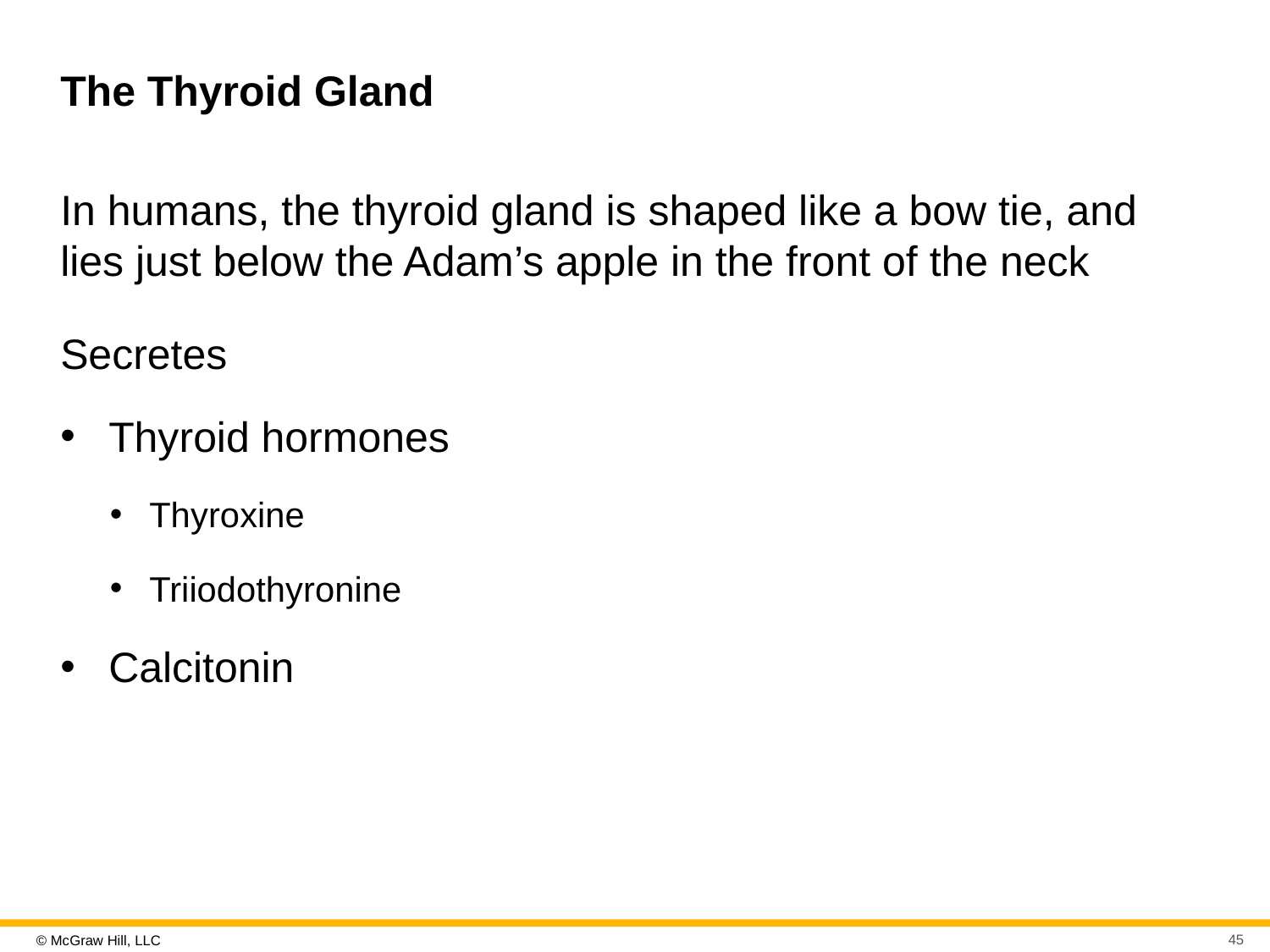

# The Thyroid Gland
In humans, the thyroid gland is shaped like a bow tie, and lies just below the Adam’s apple in the front of the neck
Secretes
Thyroid hormones
Thyroxine
Triiodothyronine
Calcitonin
45